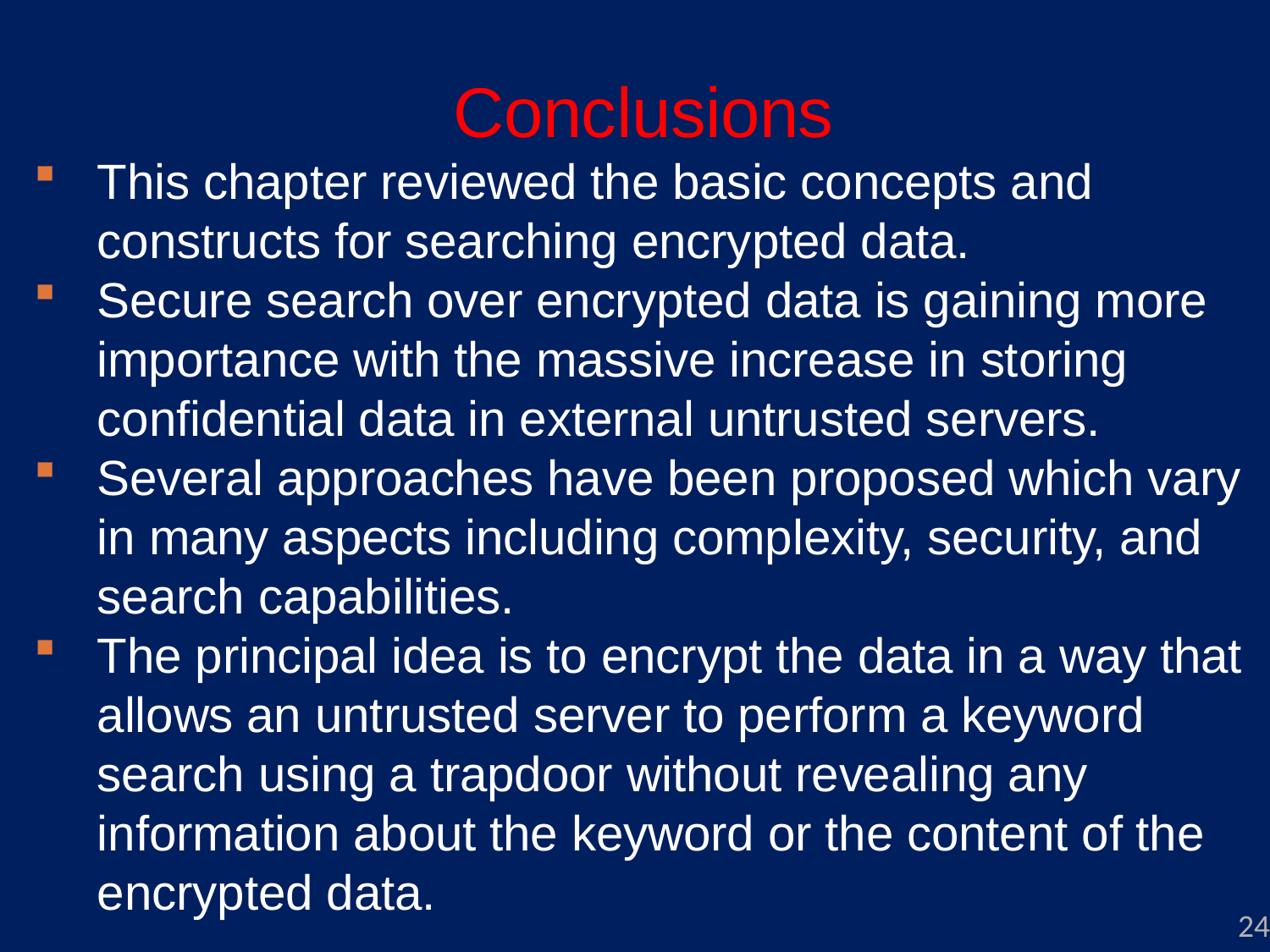

# Conclusions
This chapter reviewed the basic concepts and constructs for searching encrypted data.
Secure search over encrypted data is gaining more importance with the massive increase in storing confidential data in external untrusted servers.
Several approaches have been proposed which vary in many aspects including complexity, security, and search capabilities.
The principal idea is to encrypt the data in a way that allows an untrusted server to perform a keyword search using a trapdoor without revealing any information about the keyword or the content of the encrypted data.
24